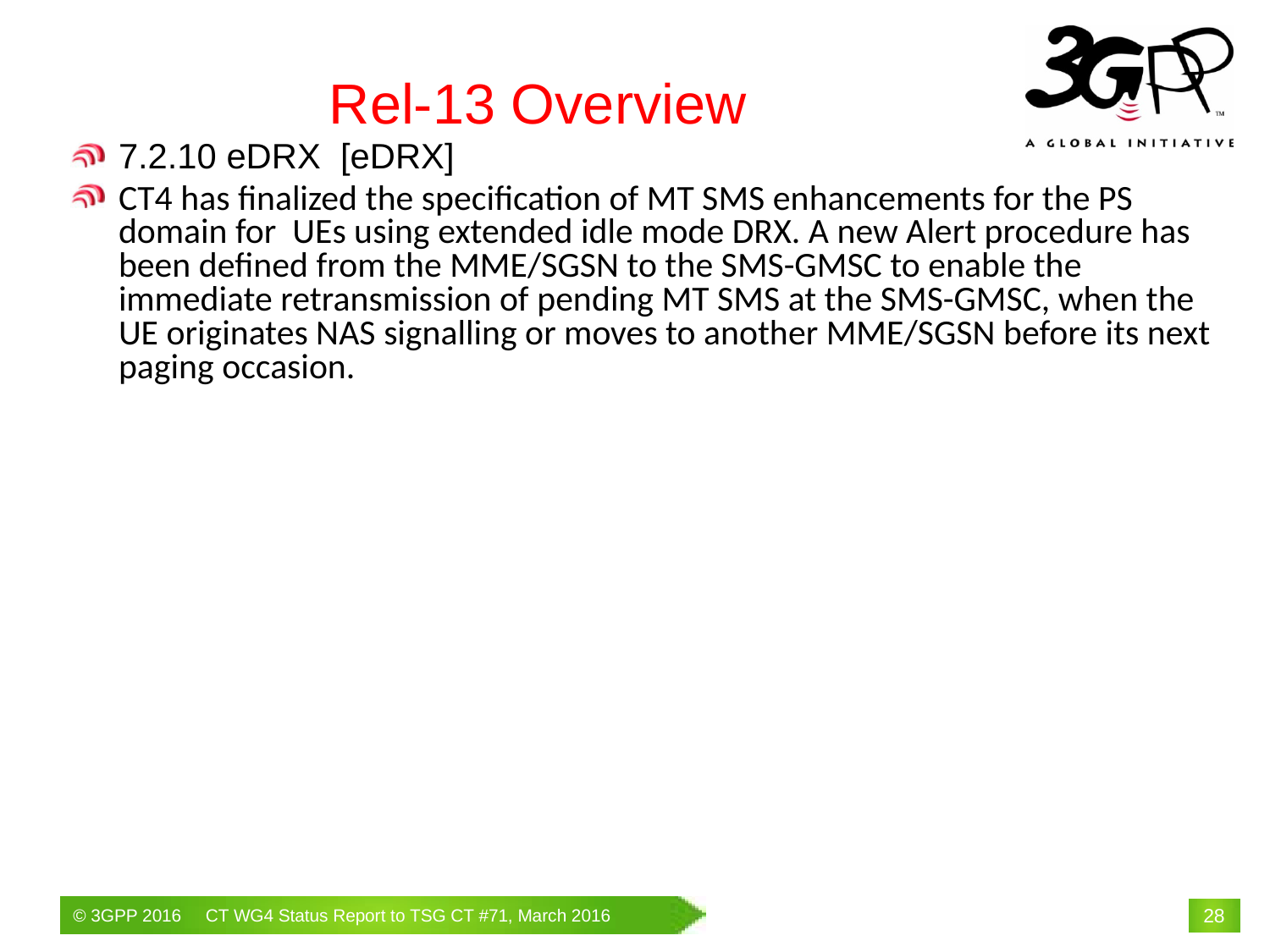

# Rel-13 Overview
7.2.10 eDRX  [eDRX]
CT4 has finalized the specification of MT SMS enhancements for the PS domain for  UEs using extended idle mode DRX. A new Alert procedure has been defined from the MME/SGSN to the SMS-GMSC to enable the immediate retransmission of pending MT SMS at the SMS-GMSC, when the UE originates NAS signalling or moves to another MME/SGSN before its next paging occasion.